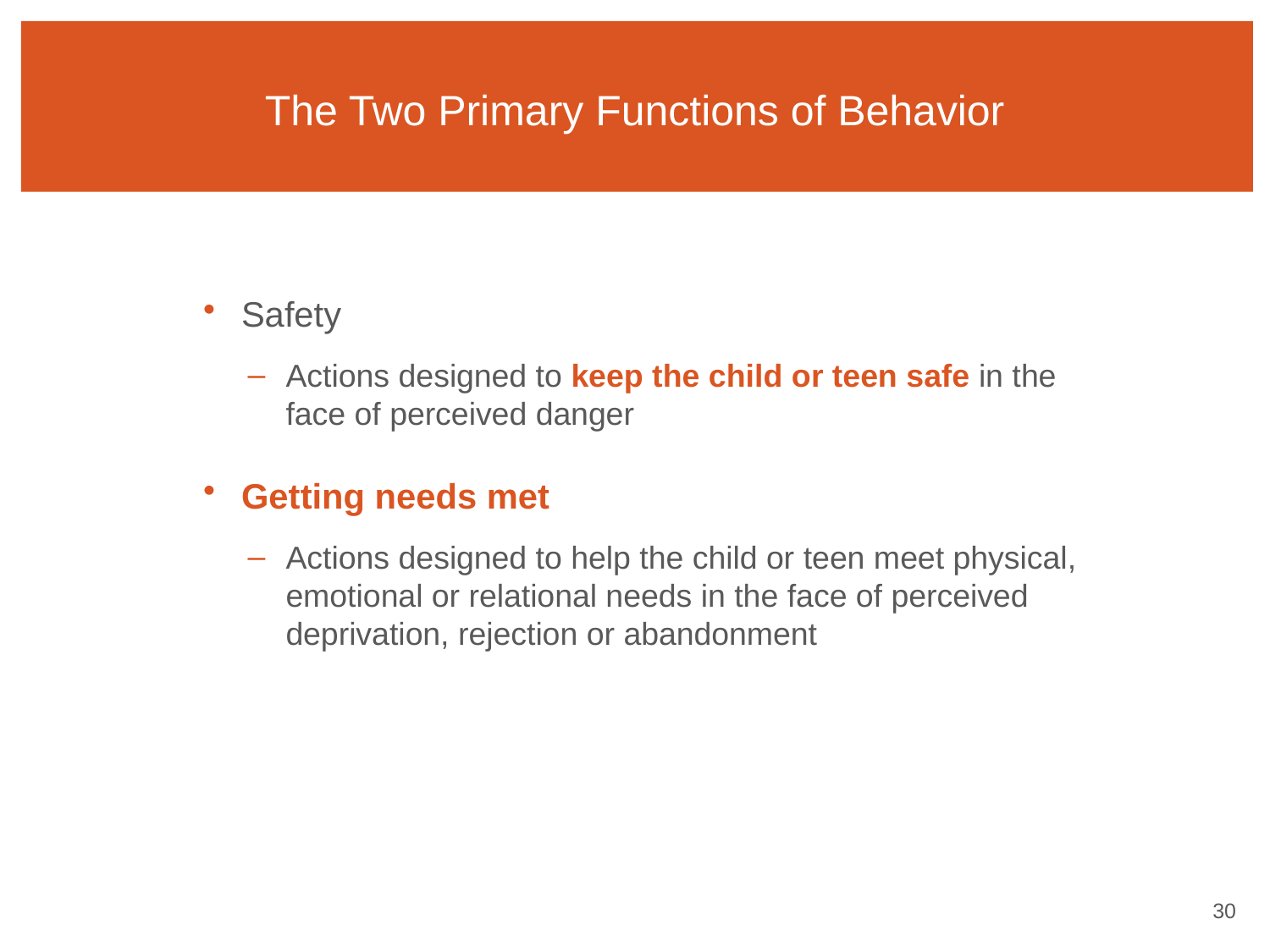

# The Two Primary Functions of Behavior
Safety
Actions designed to keep the child or teen safe in the face of perceived danger
Getting needs met
Actions designed to help the child or teen meet physical, emotional or relational needs in the face of perceived deprivation, rejection or abandonment
30